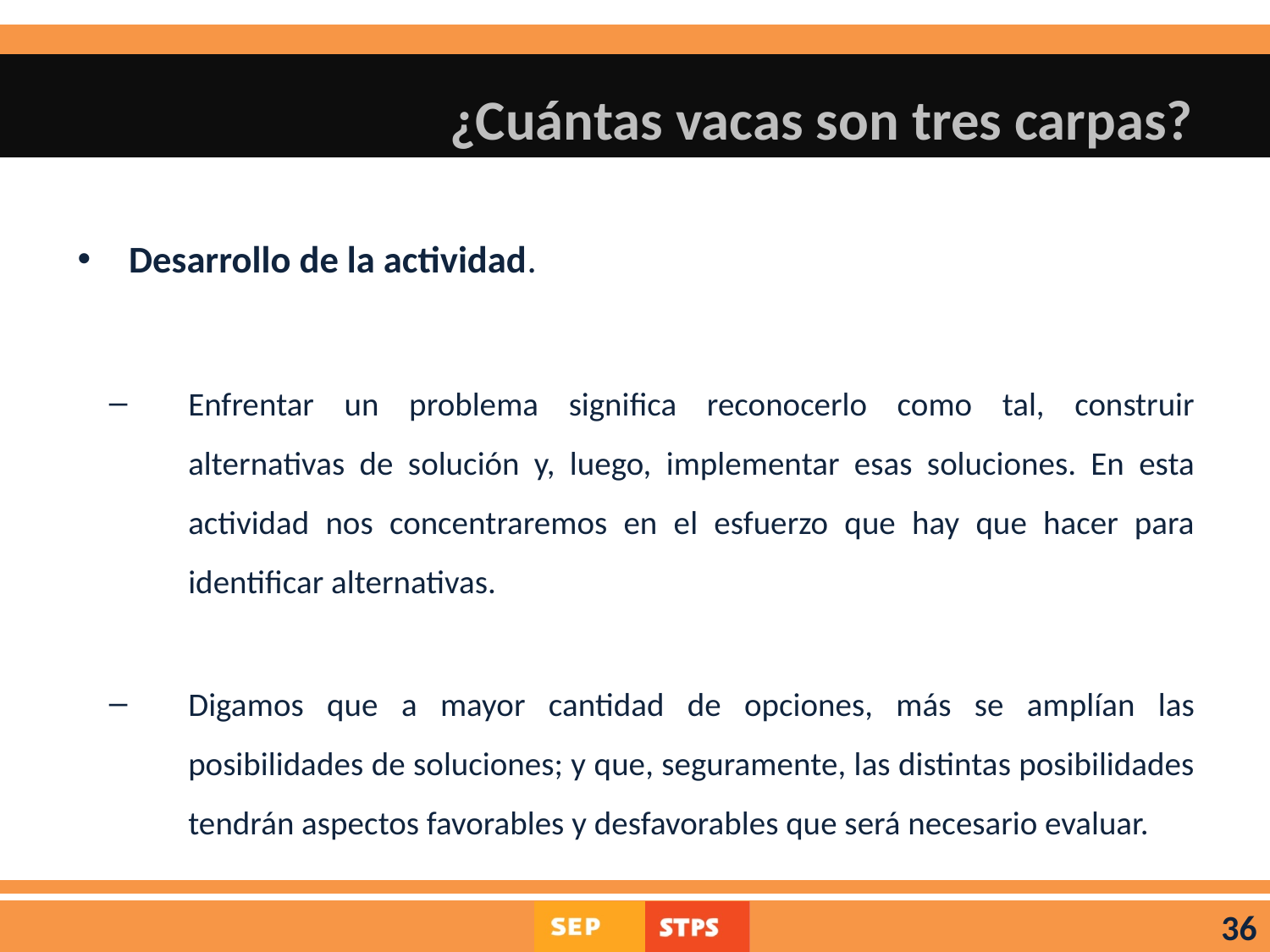

# ¿Cuántas vacas son tres carpas?
Desarrollo de la actividad.

Enfrentar un problema significa reconocerlo como tal, construir alternativas de solución y, luego, implementar esas soluciones. En esta actividad nos concentraremos en el esfuerzo que hay que hacer para identificar alternativas.

Digamos que a mayor cantidad de opciones, más se amplían las posibilidades de soluciones; y que, seguramente, las distintas posibilidades tendrán aspectos favorables y desfavorables que será necesario evaluar.
36